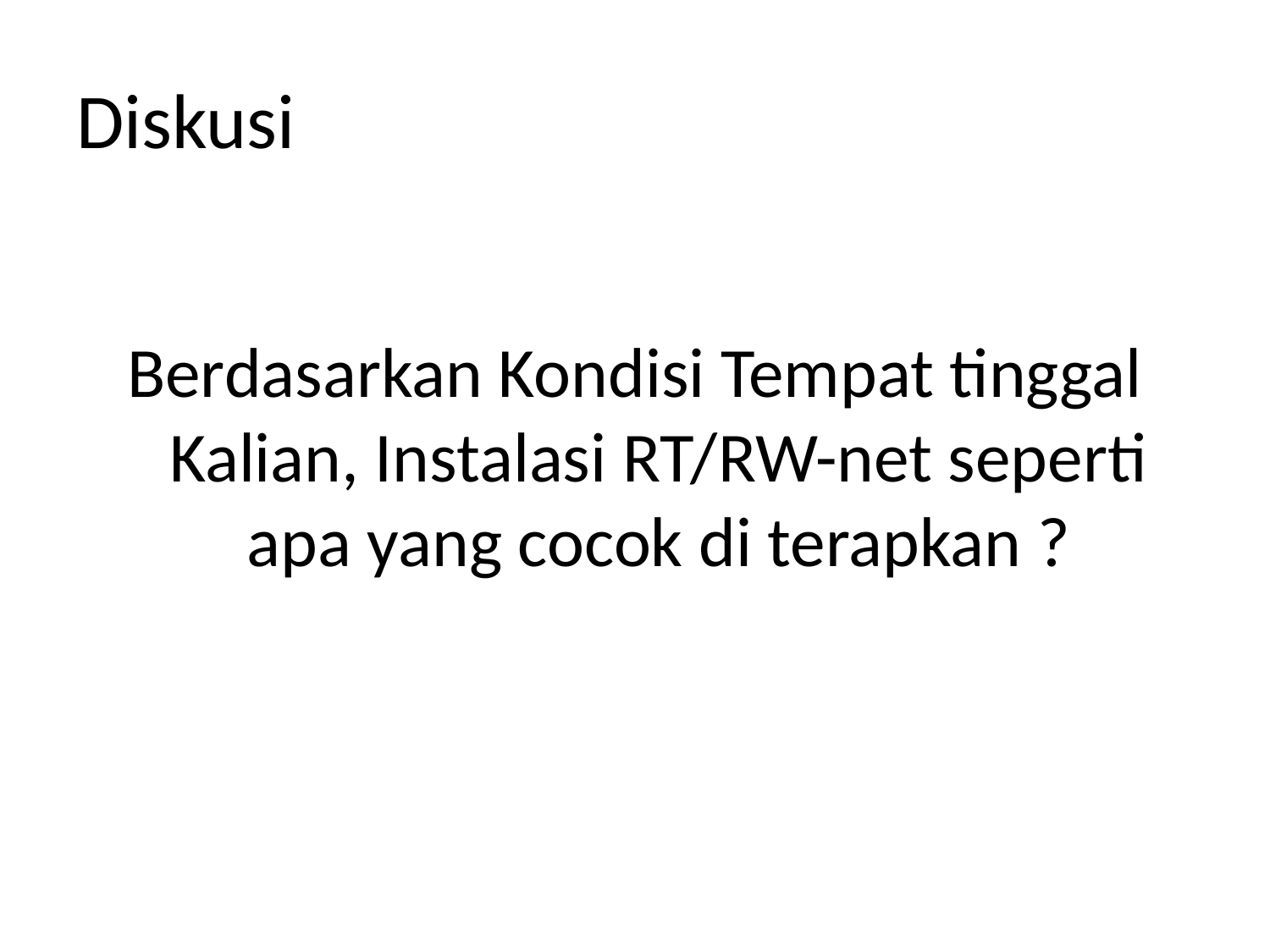

# Diskusi

Berdasarkan Kondisi Tempat tinggal Kalian, Instalasi RT/RW-net seperti apa yang cocok di terapkan ?